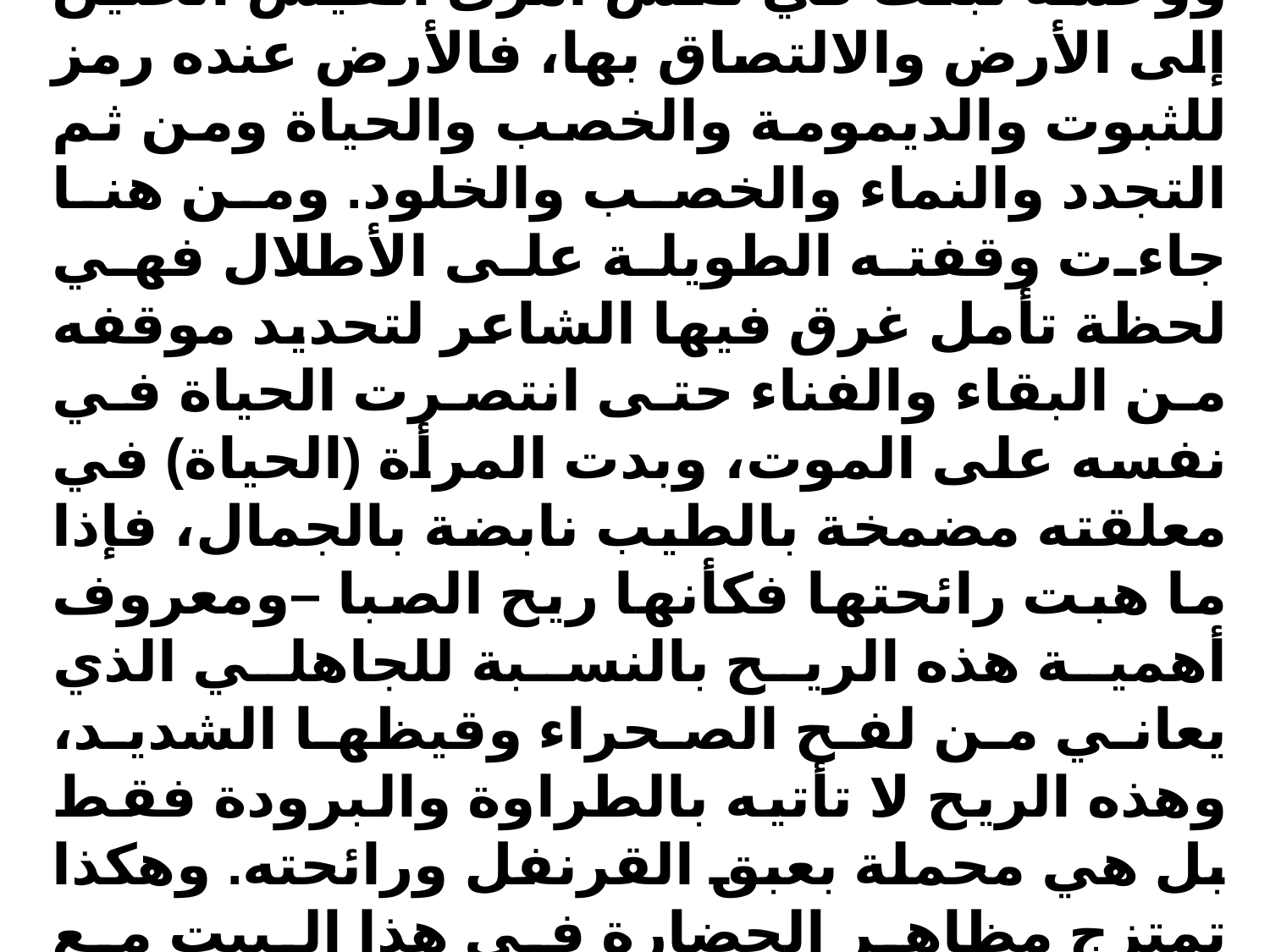

إن الحياة الجاهلية بما فيها من قفر وجدب ووحشة تبعث في نفس امرئ القيس الحنين إلى الأرض والالتصاق بها، فالأرض عنده رمز للثبوت والديمومة والخصب والحياة ومن ثم التجدد والنماء والخصب والخلود. ومن هنا جاءت وقفته الطويلة على الأطلال فهي لحظة تأمل غرق فيها الشاعر لتحديد موقفه من البقاء والفناء حتى انتصرت الحياة في نفسه على الموت، وبدت المرأة (الحياة) في معلقته مضمخة بالطيب نابضة بالجمال، فإذا ما هبت رائحتها فكأنها ريح الصبا –ومعروف أهمية هذه الريح بالنسبة للجاهلي الذي يعاني من لفح الصحراء وقيظها الشديد، وهذه الريح لا تأتيه بالطراوة والبرودة فقط بل هي محملة بعبق القرنفل ورائحته. وهكذا تمتزج مظاهر الحضارة في هذا البيت مع السمات الجمالية للطبيعة في نفس الشاعر.